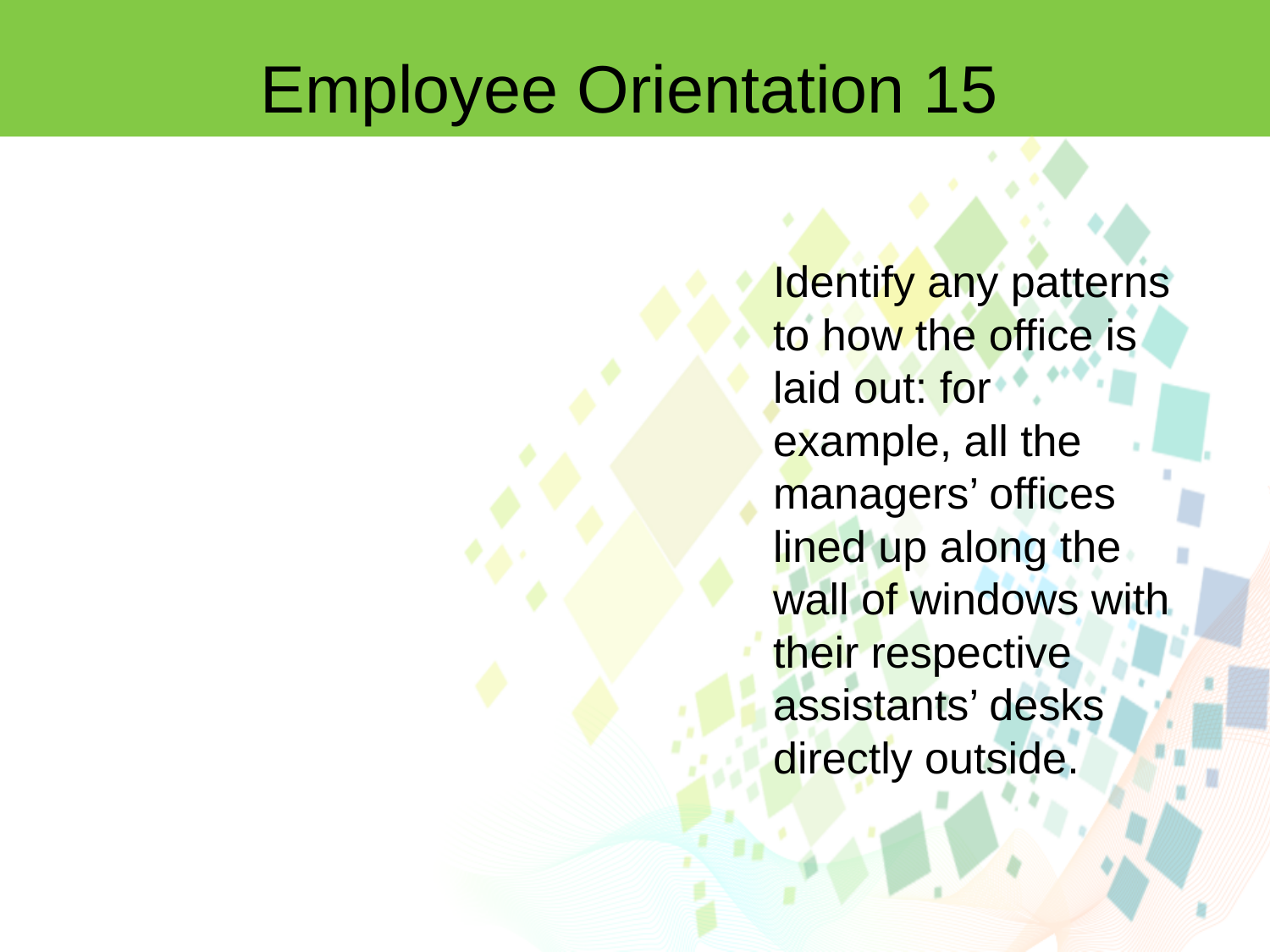

Employee Orientation 15
Identify any patterns
to how the office is laid out: for example, all the managers’ offices lined up along the wall of windows with their respective assistants’ desks directly outside.